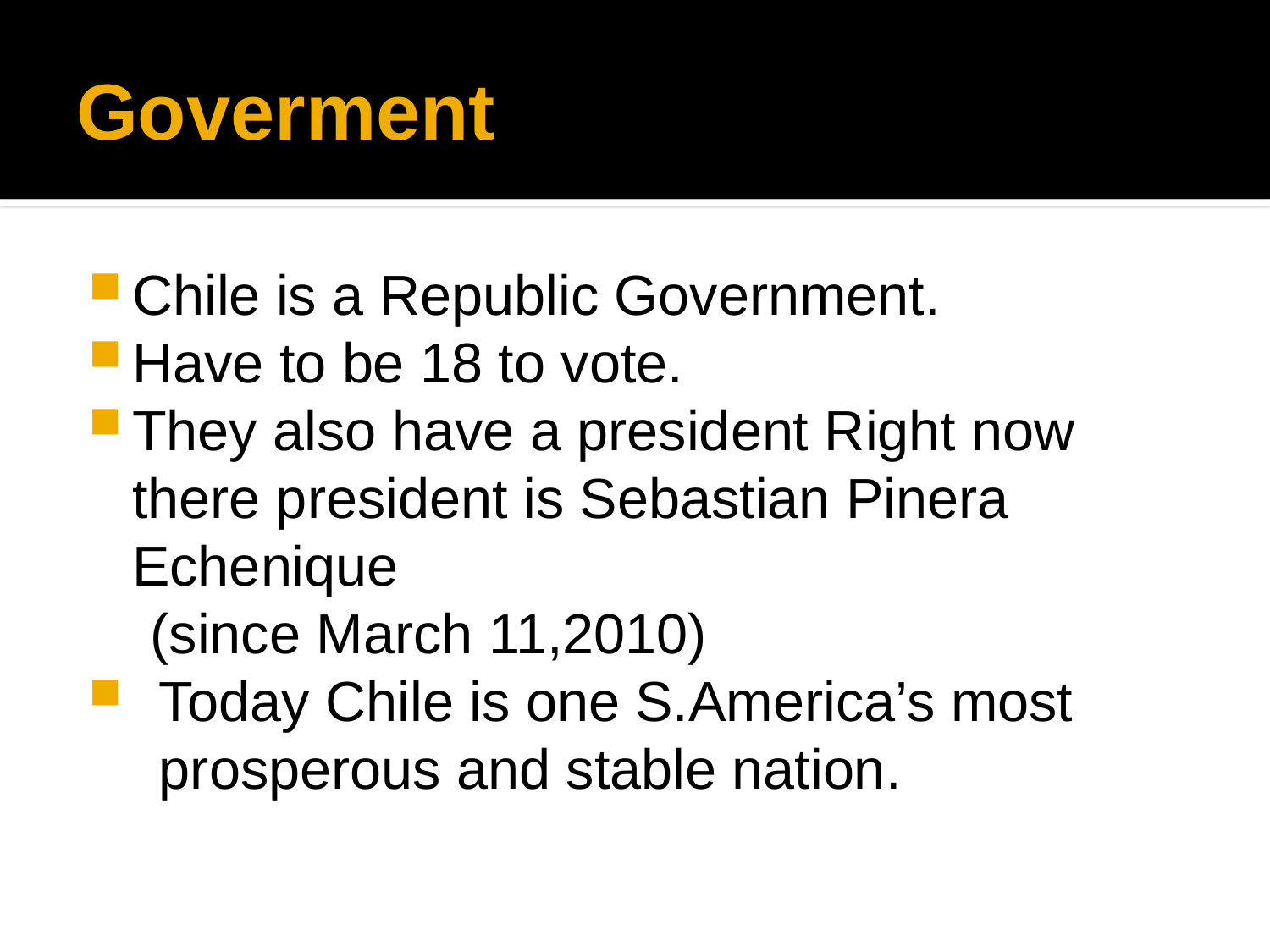

# Goverment
Chile is a Republic Government.
Have to be 18 to vote.
They also have a president Right now there president is Sebastian Pinera Echenique
    (since March 11,2010)
Today Chile is one S.America’s most prosperous and stable nation.